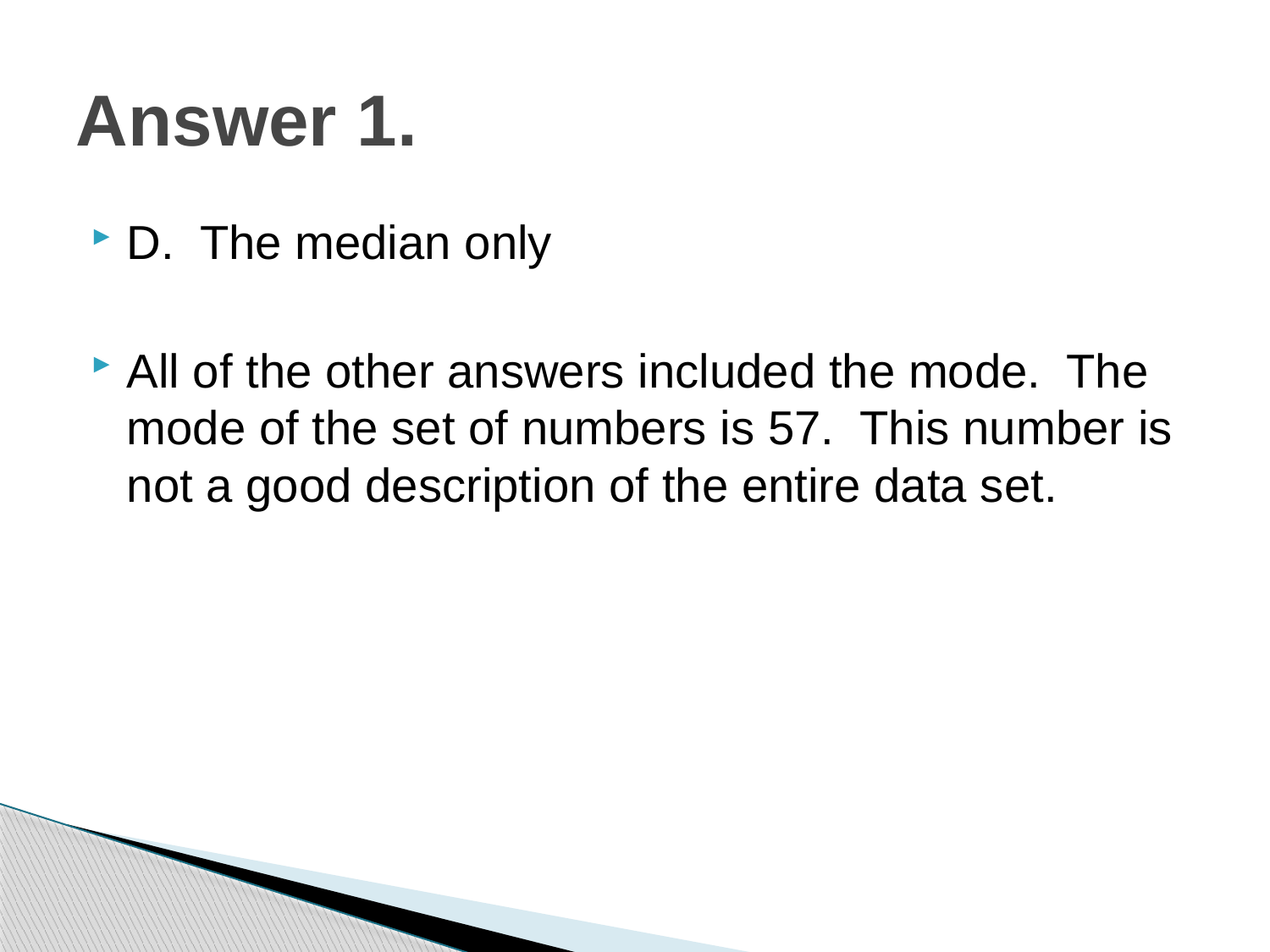

# Answer 1.
D.  The median only

All of the other answers included the mode.  The mode of the set of numbers is 57.  This number is not a good description of the entire data set.